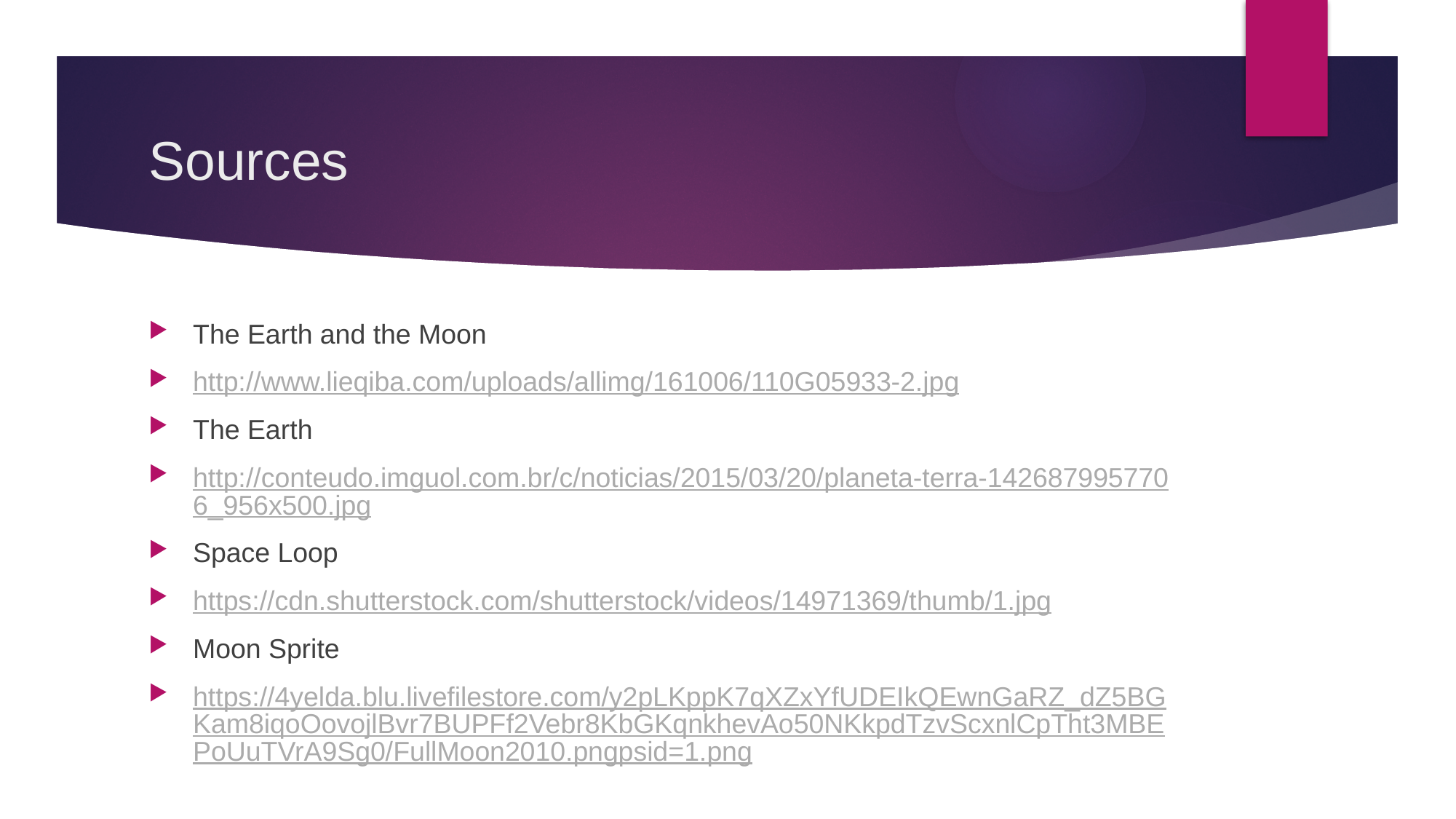

# Sources
The Earth and the Moon
http://www.lieqiba.com/uploads/allimg/161006/110G05933-2.jpg
The Earth
http://conteudo.imguol.com.br/c/noticias/2015/03/20/planeta-terra-1426879957706_956x500.jpg
Space Loop
https://cdn.shutterstock.com/shutterstock/videos/14971369/thumb/1.jpg
Moon Sprite
https://4yelda.blu.livefilestore.com/y2pLKppK7qXZxYfUDEIkQEwnGaRZ_dZ5BGKam8iqoOovojlBvr7BUPFf2Vebr8KbGKqnkhevAo50NKkpdTzvScxnlCpTht3MBEPoUuTVrA9Sg0/FullMoon2010.pngpsid=1.png